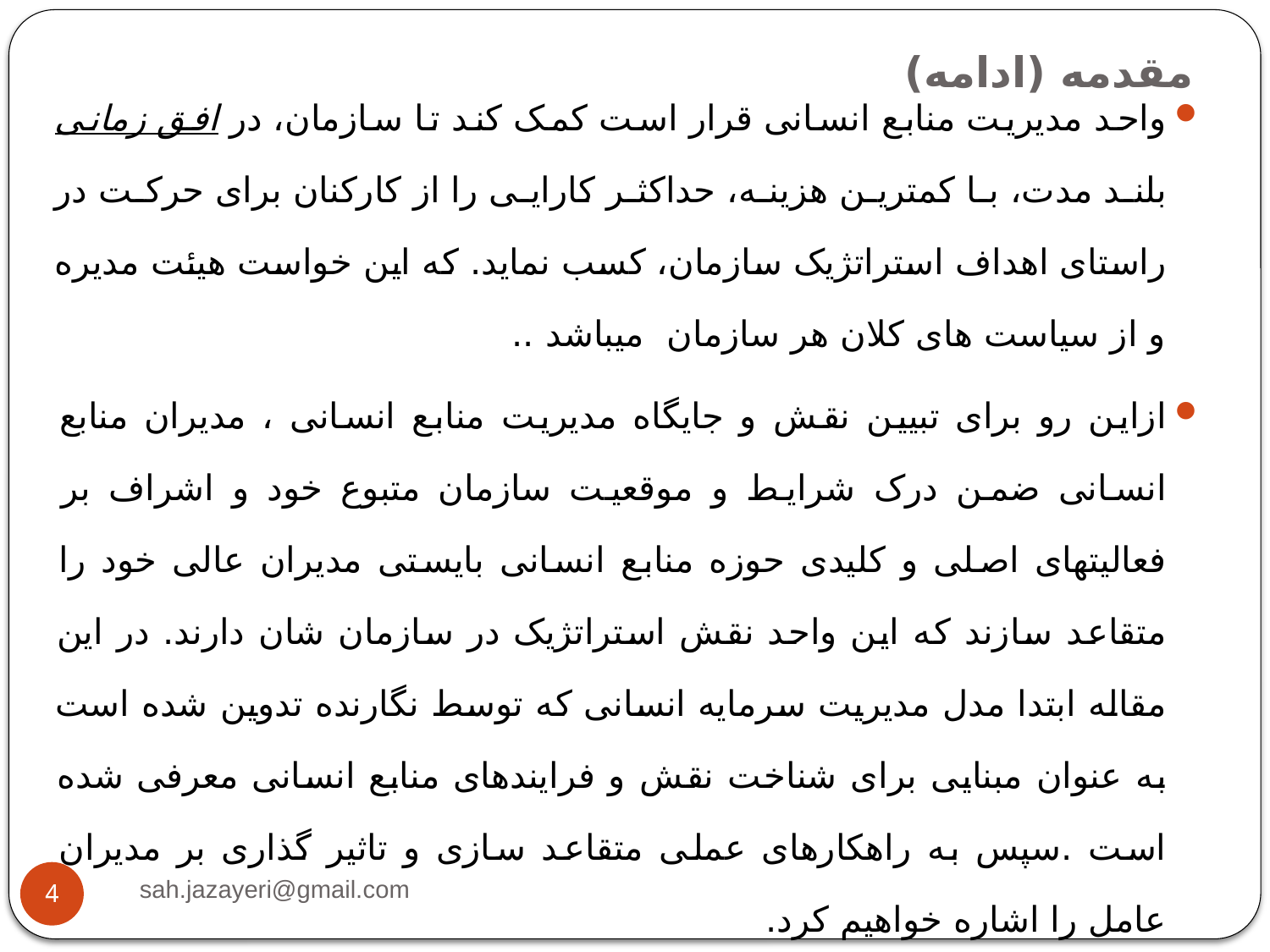

# مقدمه (ادامه)
واحد مدیریت منابع انسانی قرار است کمک کند تا سازمان، در افق زمانی بلند مدت، با کمترین هزینه، حداکثر کارایی را از کارکنان برای حرکت در راستای اهداف استراتژیک سازمان، کسب نماید. که این خواست هیئت مدیره و از سیاست های کلان هر سازمان  می­باشد ..
ازاین رو برای تبیین نقش و جایگاه مدیریت منابع انسانی ، مدیران منابع انسانی ضمن درک شرایط و موقعیت سازمان متبوع خود و اشراف بر فعالیتهای اصلی و کلیدی حوزه منابع انسانی بایستی مدیران عالی خود را متقاعد سازند که این واحد نقش استراتژیک در سازمان شان دارند. در این مقاله ابتدا مدل مدیریت سرمایه انسانی که توسط نگارنده تدوین شده است به عنوان مبنایی برای شناخت نقش و فرایندهای منابع انسانی معرفی شده است .سپس به راهکارهای عملی متقاعد سازی و تاثیر گذاری بر مدیران عامل را اشاره خواهیم کرد.
sah.jazayeri@gmail.com
4